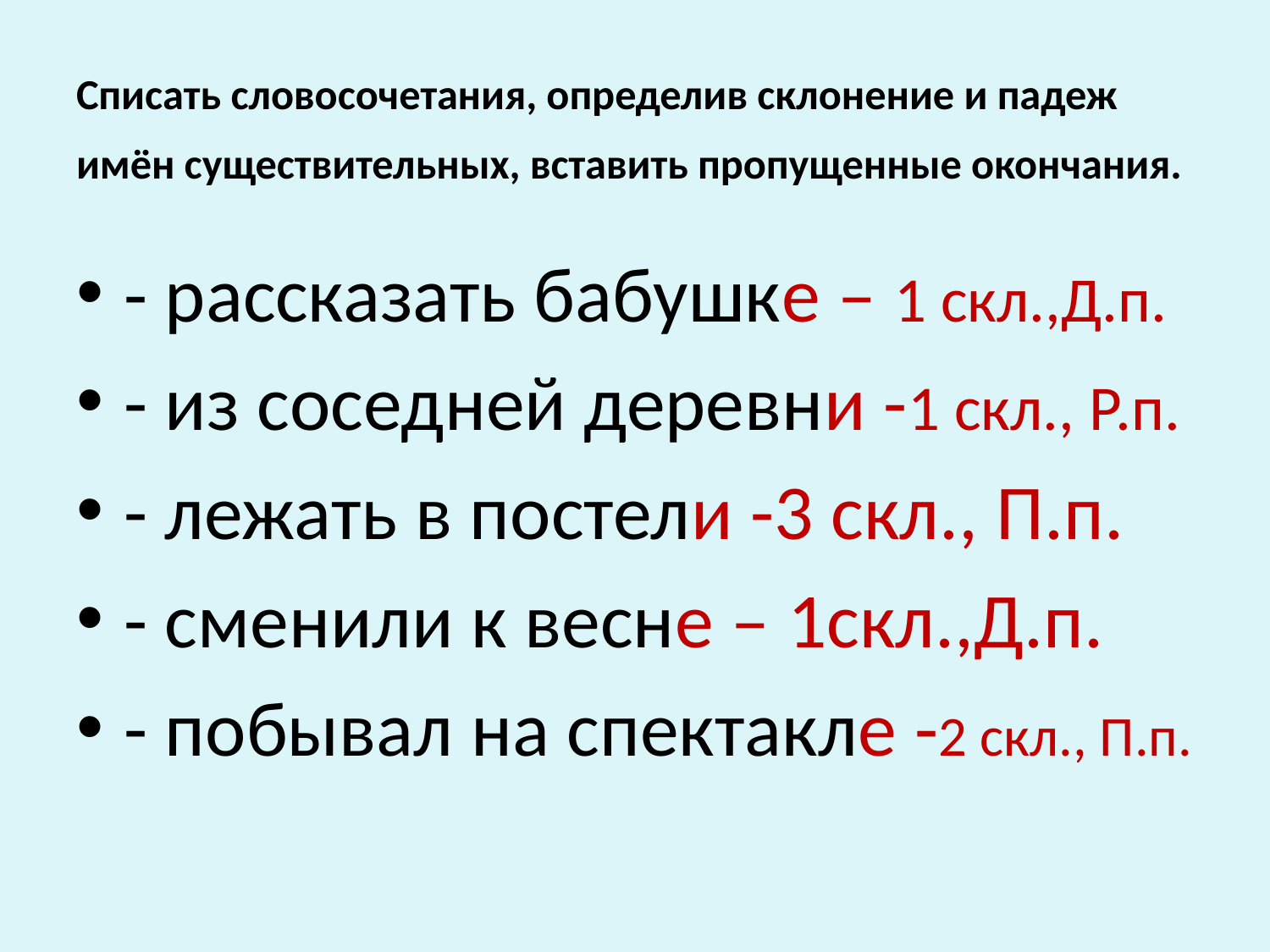

# Списать словосочетания, определив склонение и падеж имён существительных, вставить пропущенные окончания.
- рассказать бабушке – 1 скл.,Д.п.
- из соседней деревни -1 скл., Р.п.
- лежать в постели -3 скл., П.п.
- сменили к весне – 1скл.,Д.п.
- побывал на спектакле -2 скл., П.п.